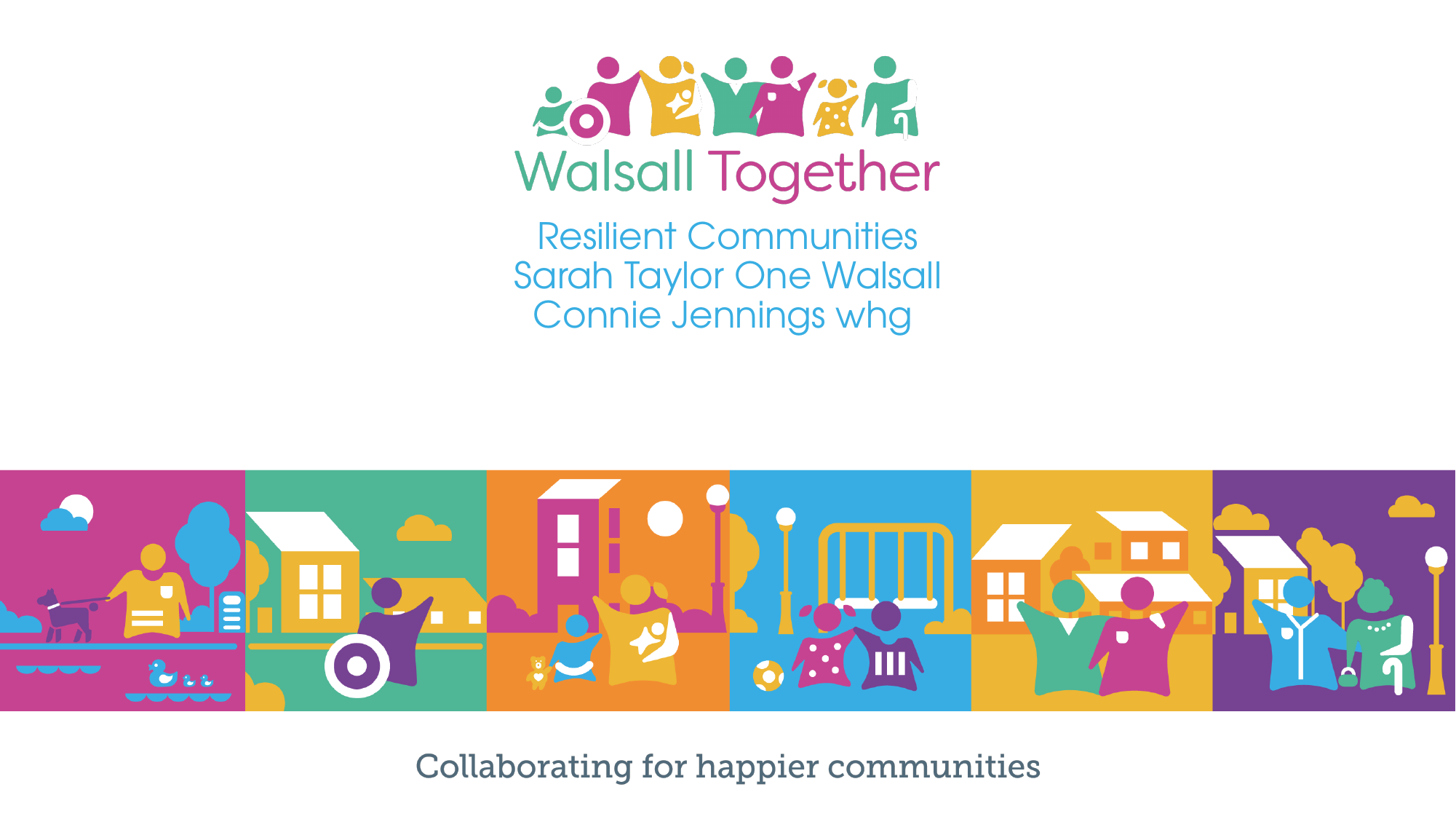

# Resilient Communities Sarah Taylor One Walsall Connie Jennings whg